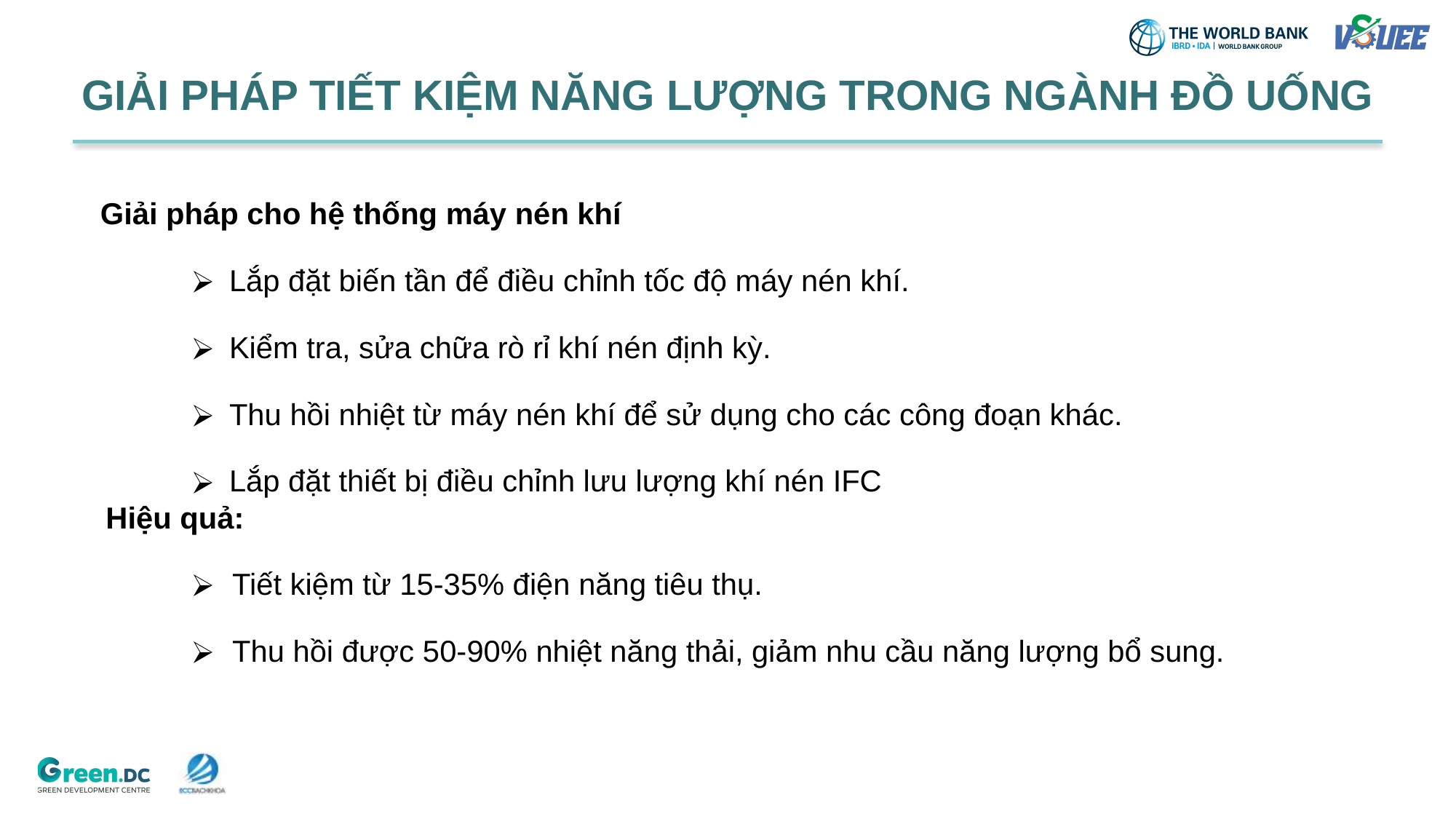

# GIẢI PHÁP TIẾT KIỆM NĂNG LƯỢNG TRONG NGÀNH ĐỒ UỐNG
Giải pháp cho hệ thống máy nén khí
Lắp đặt biến tần để điều chỉnh tốc độ máy nén khí.
Kiểm tra, sửa chữa rò rỉ khí nén định kỳ.
Thu hồi nhiệt từ máy nén khí để sử dụng cho các công đoạn khác.
Lắp đặt thiết bị điều chỉnh lưu lượng khí nén IFC
Hiệu quả:
Tiết kiệm từ 15-35% điện năng tiêu thụ.
Thu hồi được 50-90% nhiệt năng thải, giảm nhu cầu năng lượng bổ sung.